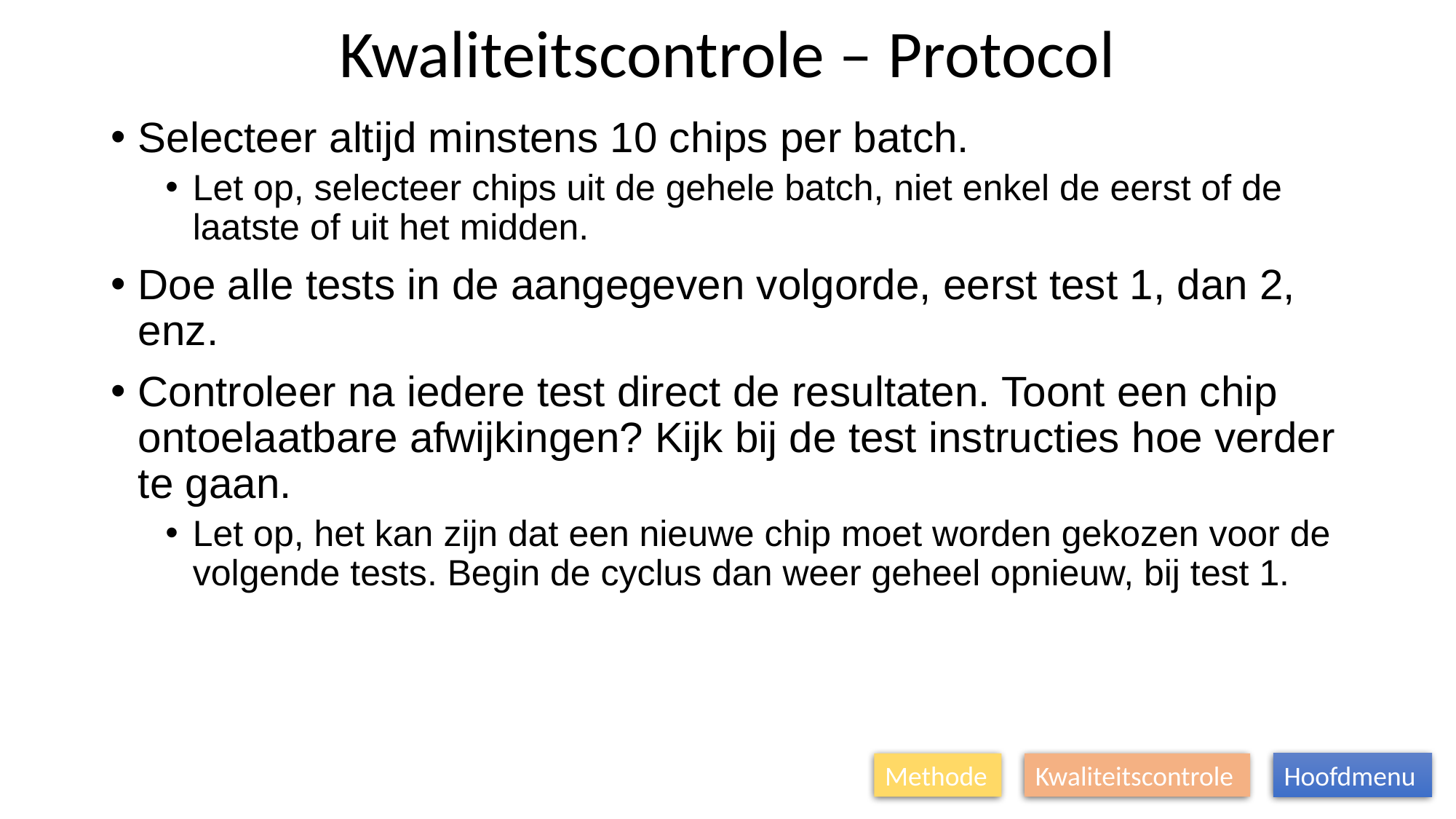

# Kwaliteitscontrole – Protocol
Selecteer altijd minstens 10 chips per batch.
Let op, selecteer chips uit de gehele batch, niet enkel de eerst of de laatste of uit het midden.
Doe alle tests in de aangegeven volgorde, eerst test 1, dan 2, enz.
Controleer na iedere test direct de resultaten. Toont een chip ontoelaatbare afwijkingen? Kijk bij de test instructies hoe verder te gaan.
Let op, het kan zijn dat een nieuwe chip moet worden gekozen voor de volgende tests. Begin de cyclus dan weer geheel opnieuw, bij test 1.
Methode
Kwaliteitscontrole
Hoofdmenu